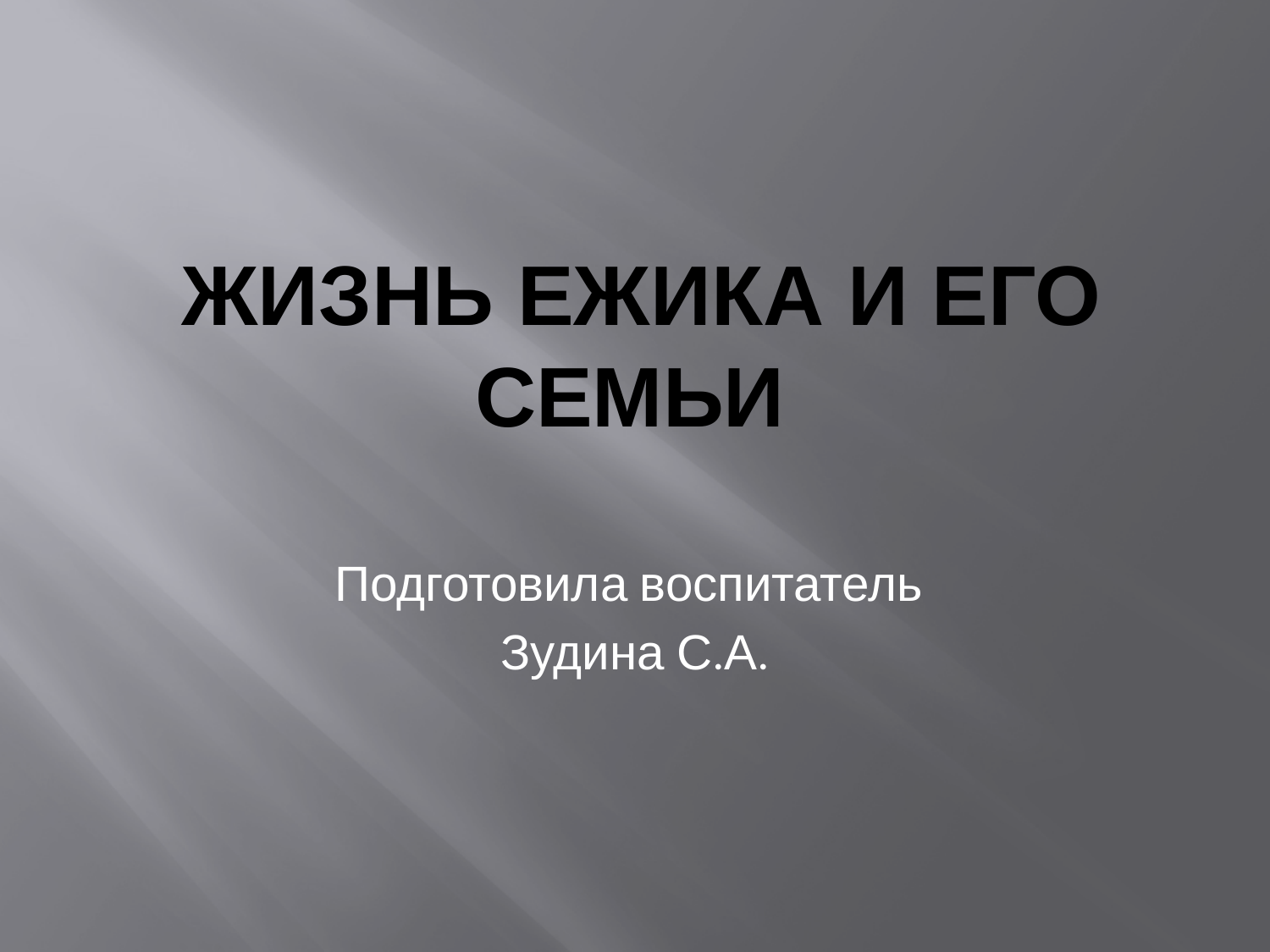

# жизнь Ежика и его семьи
Подготовила воспитатель
Зудина С.А.